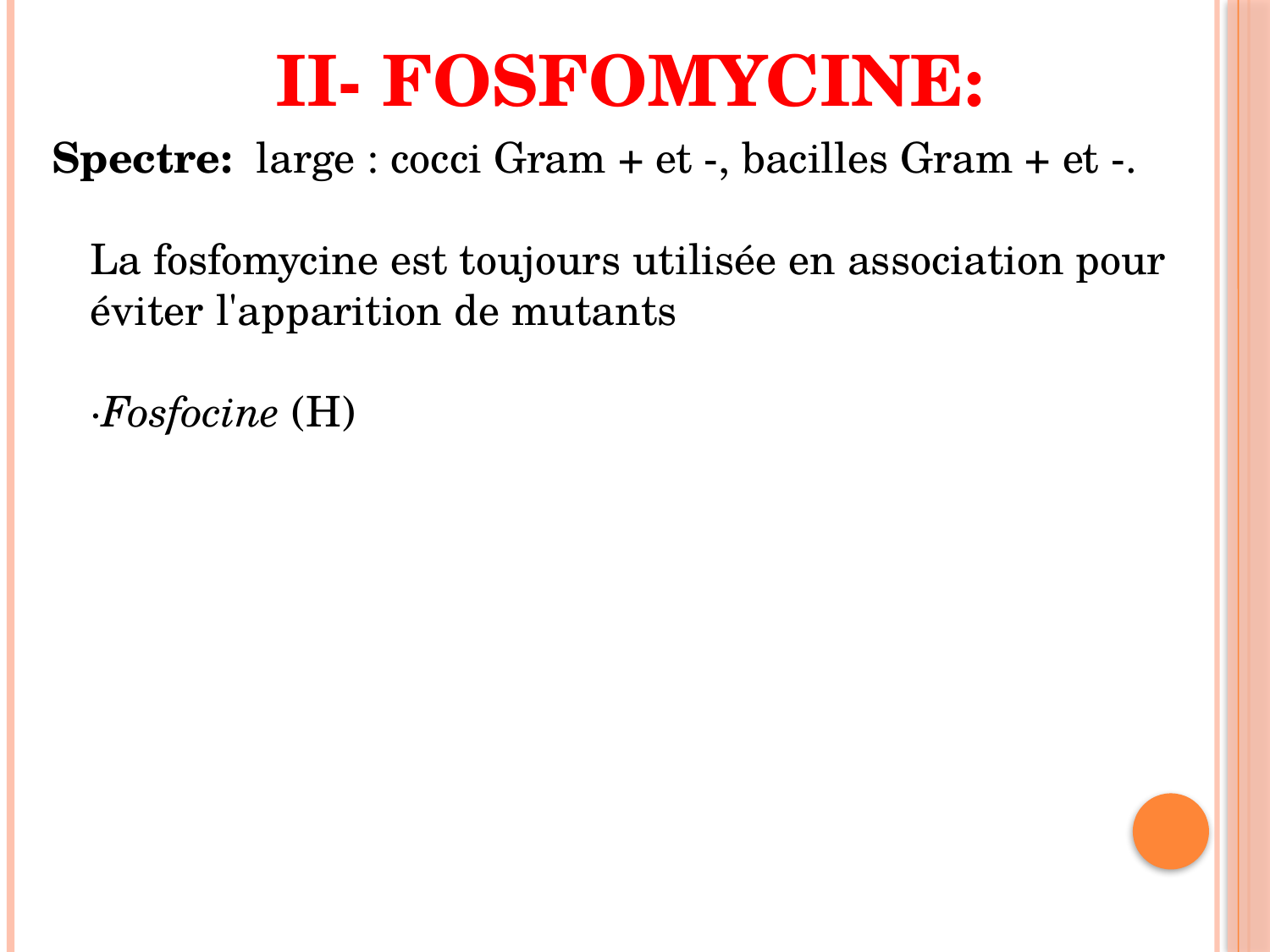

II- FOSFOMYCINE:
Spectre:  large : cocci Gram + et -, bacilles Gram + et -.
La fosfomycine est toujours utilisée en association pour éviter l'apparition de mutants
·Fosfocine (H)